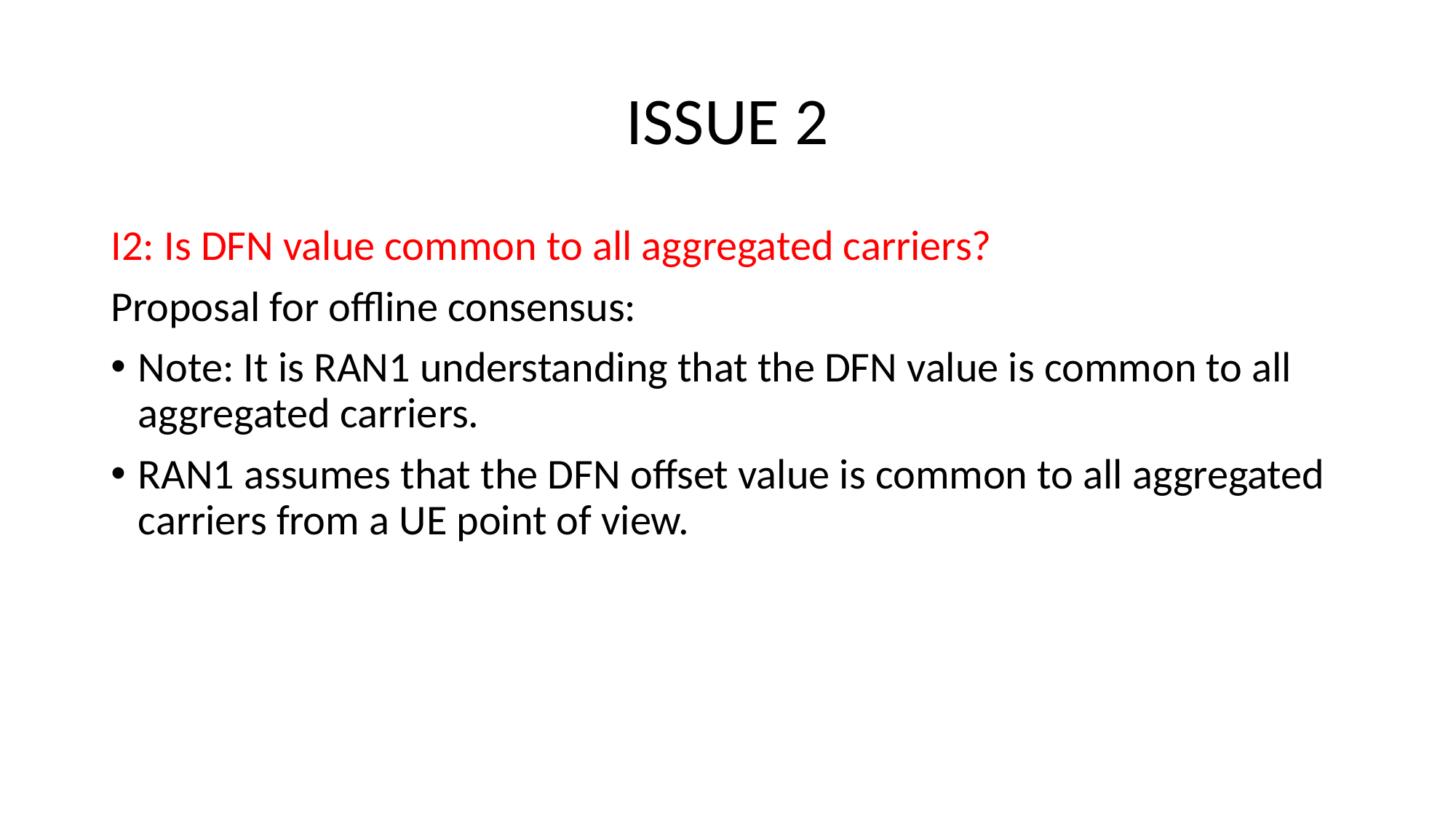

# ISSUE 2
I2: Is DFN value common to all aggregated carriers?
Proposal for offline consensus:
Note: It is RAN1 understanding that the DFN value is common to all aggregated carriers.
RAN1 assumes that the DFN offset value is common to all aggregated carriers from a UE point of view.